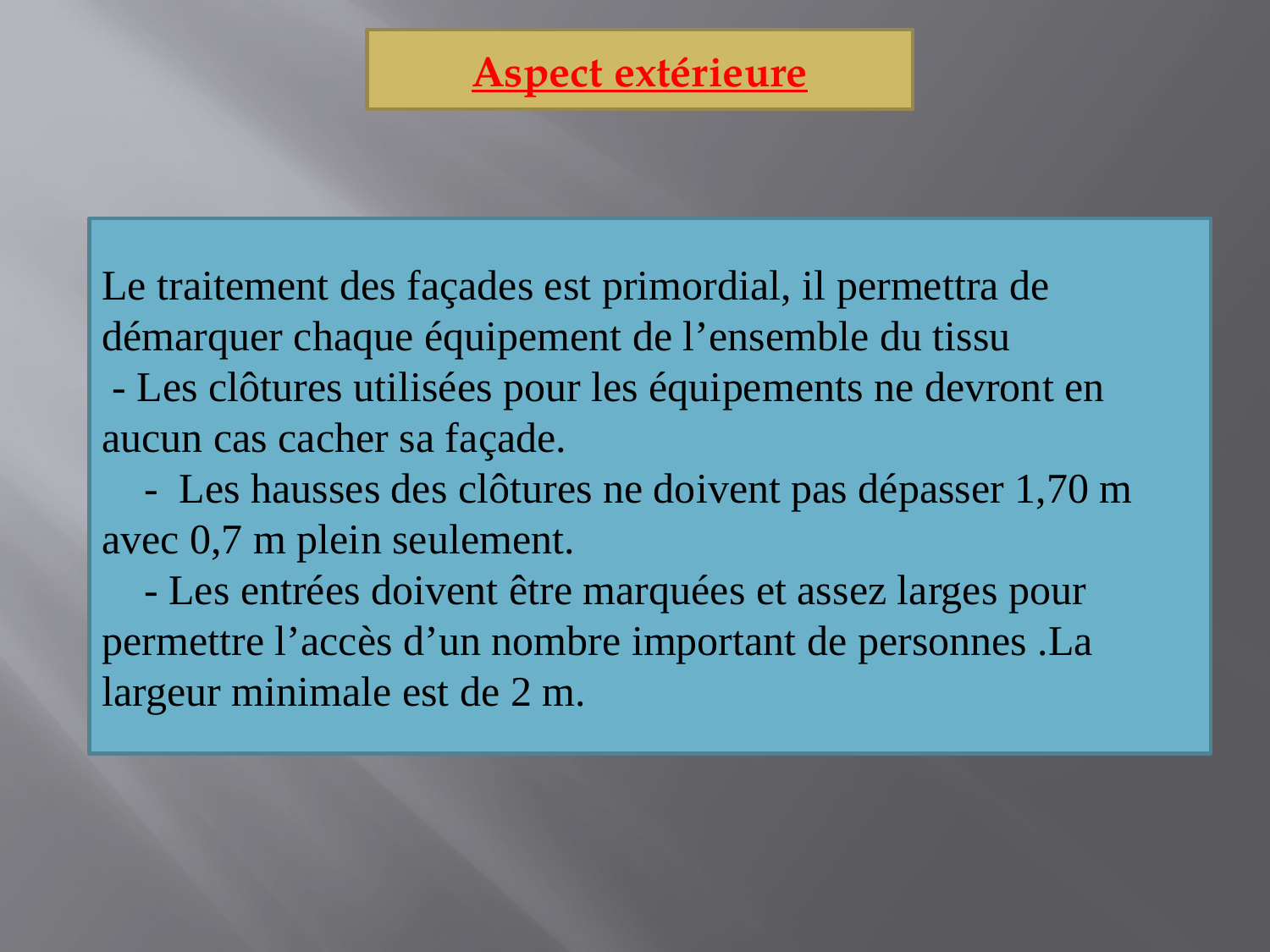

Aspect extérieure
Le traitement des façades est primordial, il permettra de démarquer chaque équipement de l’ensemble du tissu
 - Les clôtures utilisées pour les équipements ne devront en aucun cas cacher sa façade.
    -  Les hausses des clôtures ne doivent pas dépasser 1,70 m avec 0,7 m plein seulement.
    - Les entrées doivent être marquées et assez larges pour permettre l’accès d’un nombre important de personnes .La largeur minimale est de 2 m.